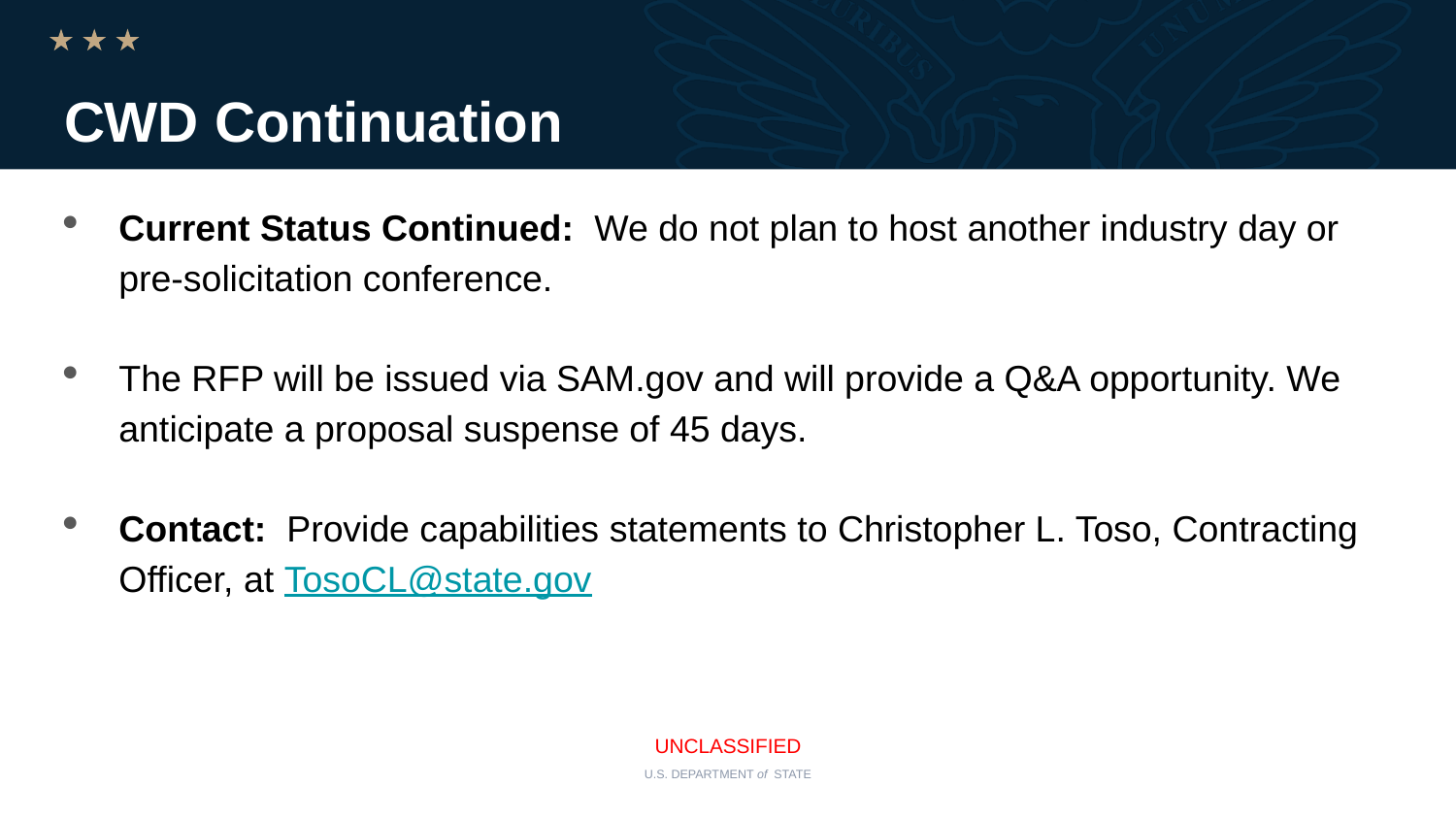

# CWD Continuation
Current Status Continued:  We do not plan to host another industry day or pre-solicitation conference.

The RFP will be issued via SAM.gov and will provide a Q&A opportunity. We anticipate a proposal suspense of 45 days.

Contact:  Provide capabilities statements to Christopher L. Toso, Contracting Officer, at TosoCL@state.gov

UNCLASSIFIED